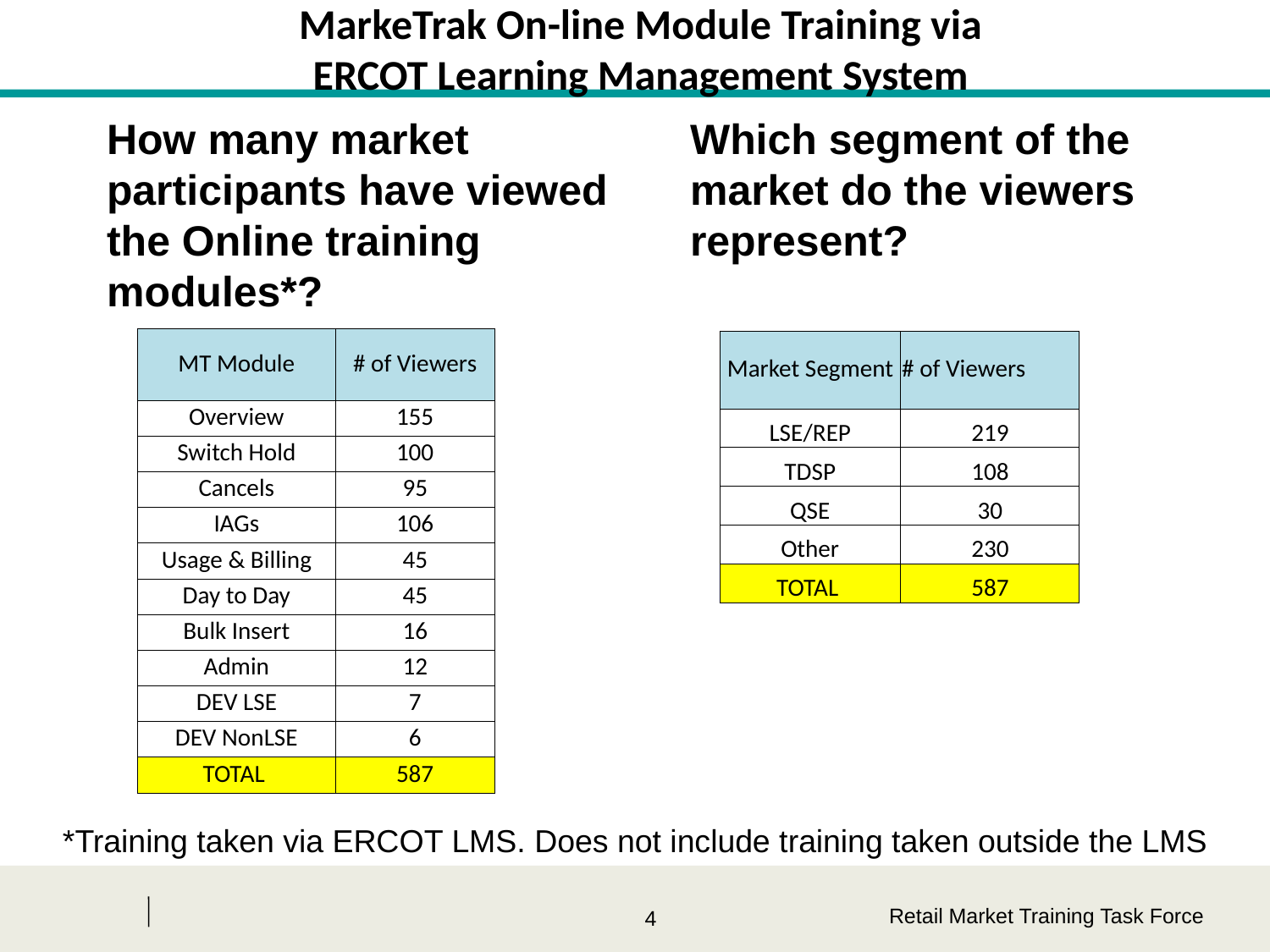

# MarkeTrak On-line Module Training via ERCOT Learning Management System
How many market participants have viewed the Online training modules*?

Which segment of the   market do the viewers represent?

| MT Module | # of Viewers |
| --- | --- |
| Overview | 155 |
| Switch Hold | 100 |
| Cancels | 95 |
| IAGs | 106 |
| Usage & Billing | 45 |
| Day to Day | 45 |
| Bulk Insert | 16 |
| Admin | 12 |
| DEV LSE | 7 |
| DEV NonLSE | 6 |
| TOTAL | 587 |
| Market Segment | # of Viewers |
| --- | --- |
| LSE/REP | 219 |
| TDSP | 108 |
| QSE | 30 |
| Other | 230 |
| TOTAL | 587 |
*Training taken via ERCOT LMS. Does not include training taken outside the LMS

Retail Market Training Task Force